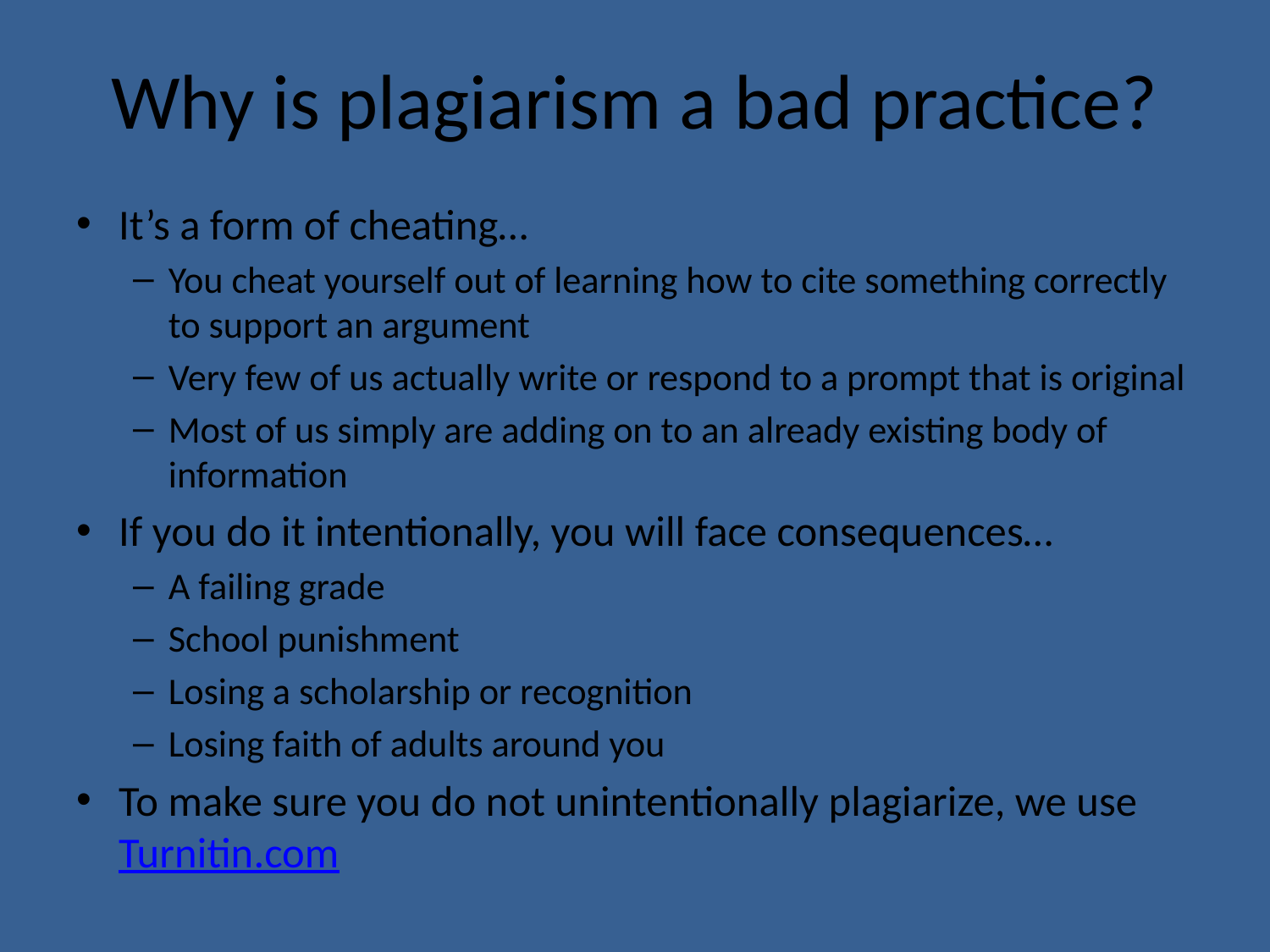

# Why is plagiarism a bad practice?
It’s a form of cheating…
You cheat yourself out of learning how to cite something correctly to support an argument
Very few of us actually write or respond to a prompt that is original
Most of us simply are adding on to an already existing body of information
If you do it intentionally, you will face consequences…
A failing grade
School punishment
Losing a scholarship or recognition
Losing faith of adults around you
To make sure you do not unintentionally plagiarize, we use Turnitin.com